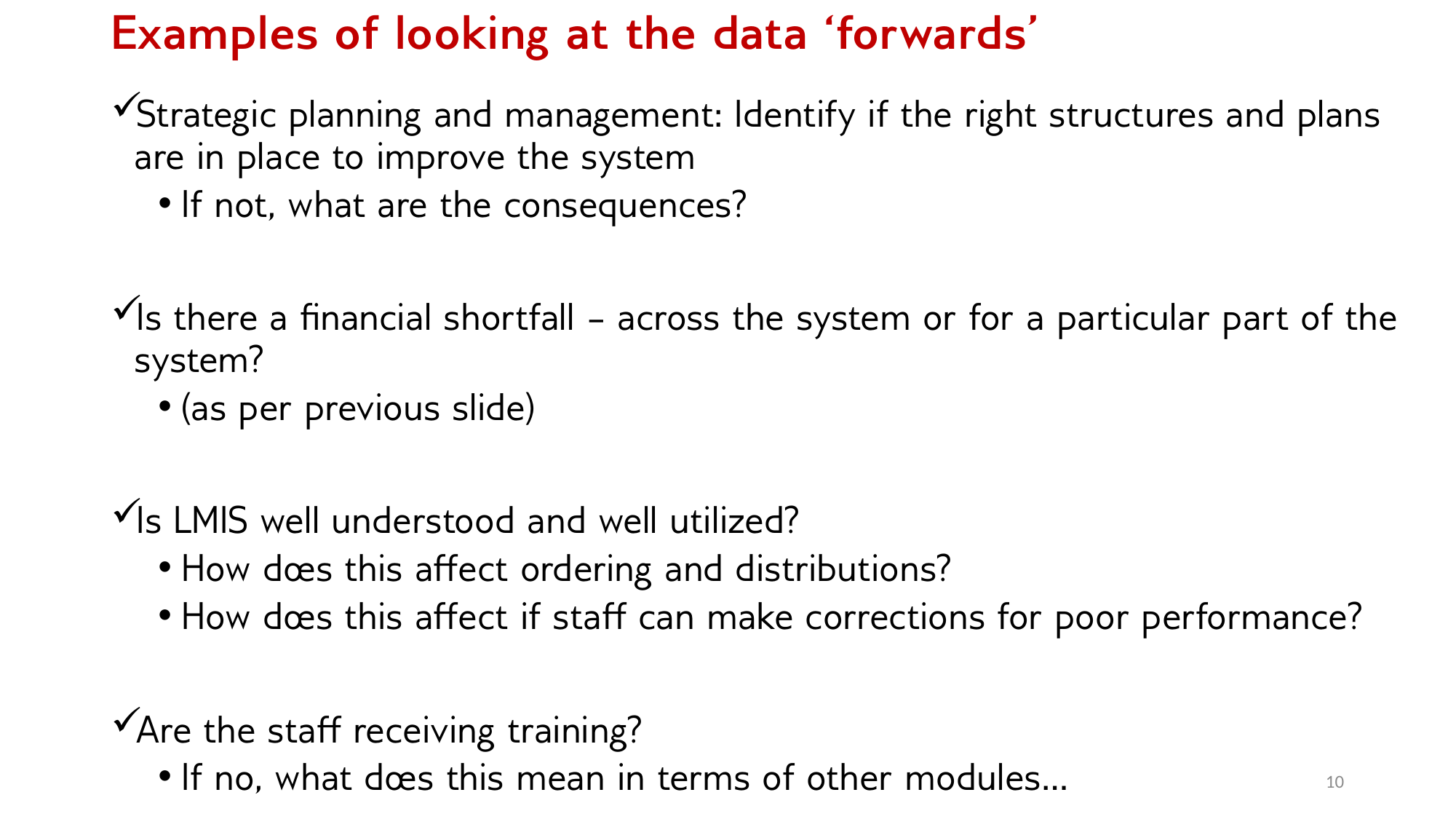

# Examples of looking at the data ‘forwards’
Strategic planning and management: Identify if the right structures and plans are in place to improve the system
If not, what are the consequences?

Is there a financial shortfall – across the system or for a particular part of the system?
(as per previous slide)

Is LMIS well understood and well utilized?
How does this affect ordering and distributions?
How does this affect if staff can make corrections for poor performance?

Are the staff receiving training?
If no, what does this mean in terms of other modules…

10